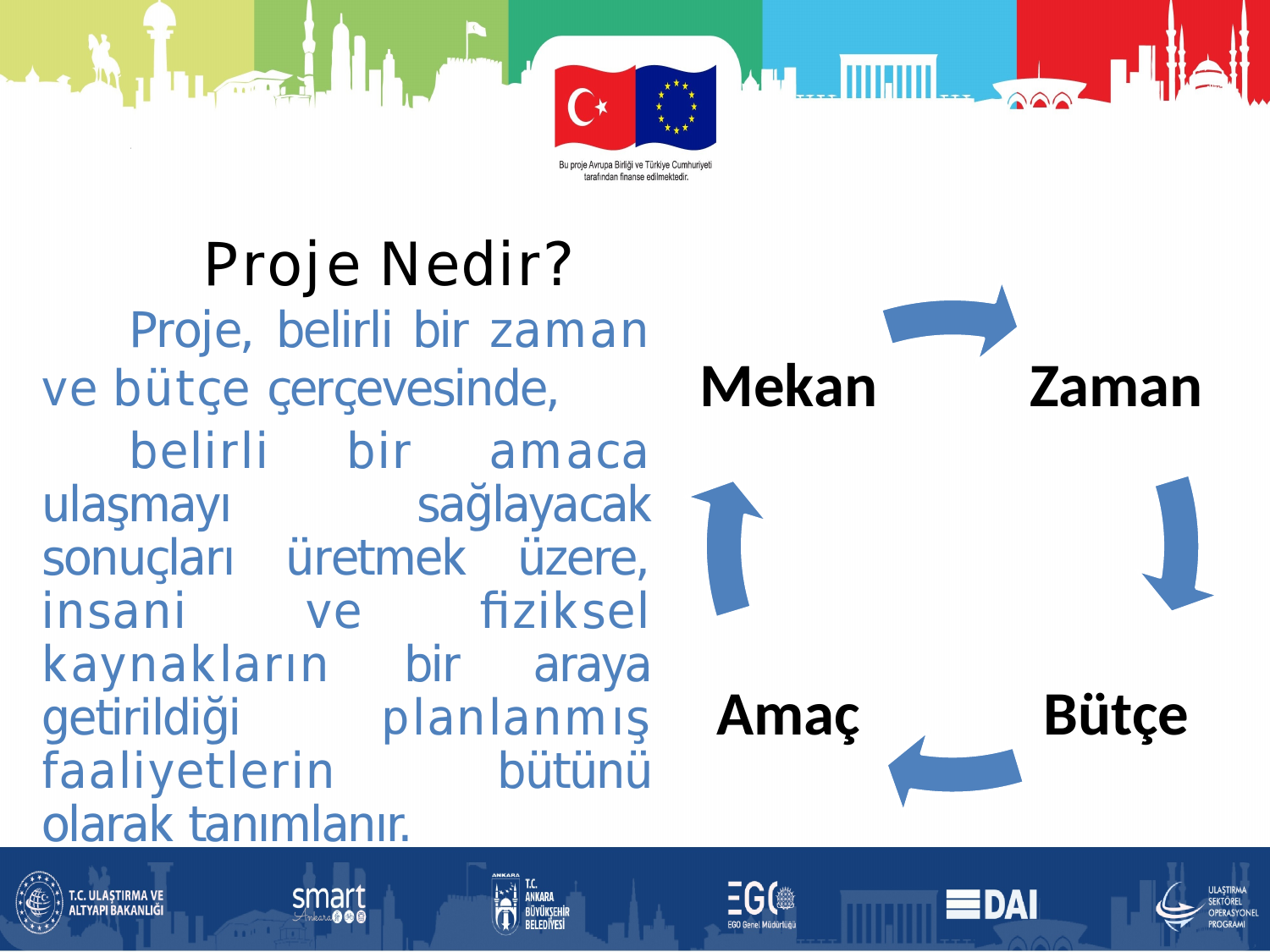

Proje Nedir?
Proje, belirli bir zaman ve bütçe çerçevesinde,
belirli bir amaca ulaşmayı sağlayacak sonuçları üretmek üzere, insani ve fiziksel kaynakların bir araya getirildiği planlanmış faaliyetlerin bütünü olarak tanımlanır.
Zaman
Bütçe
Amaç
Mekan